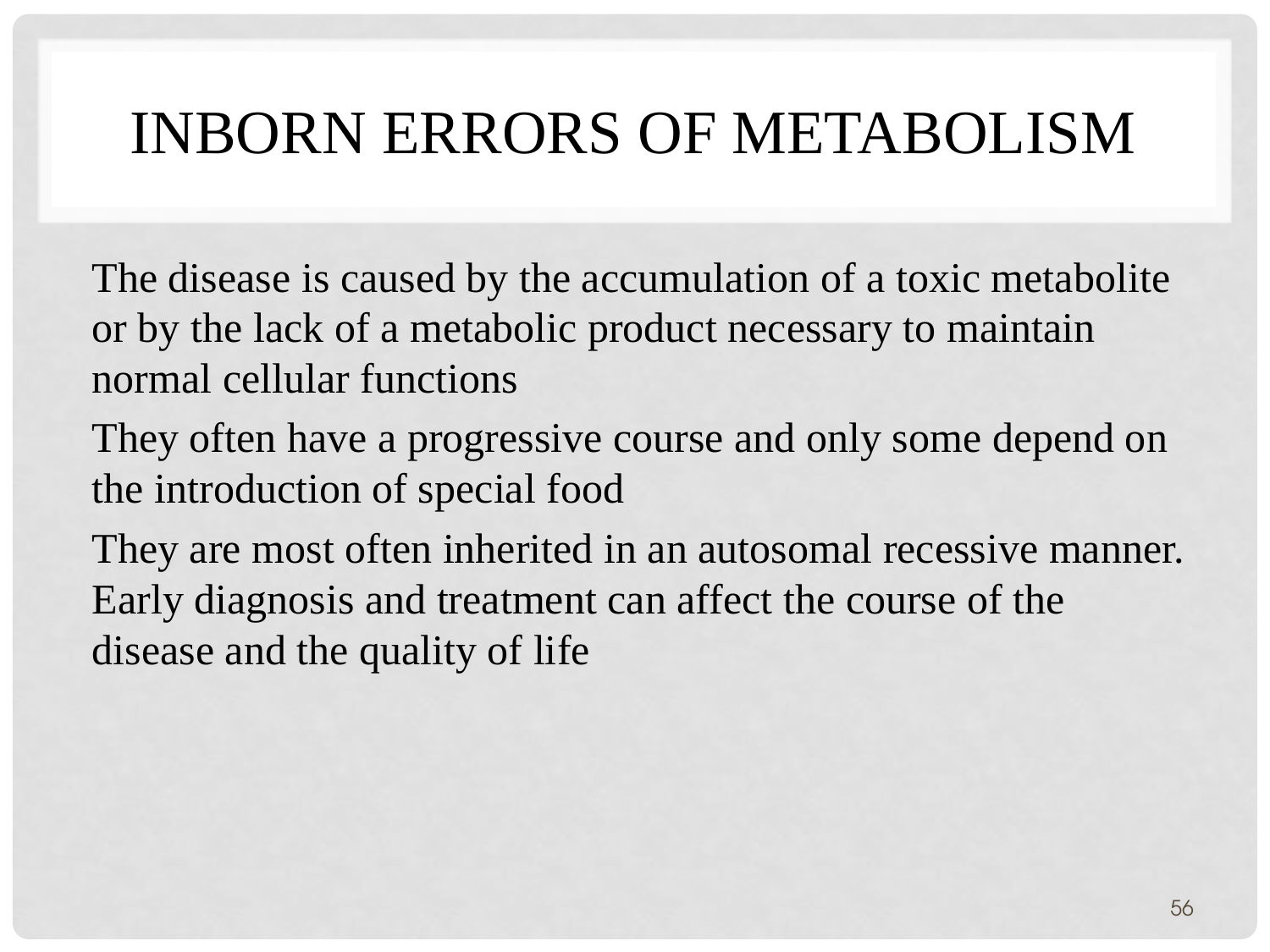

# Inborn errors of metabolism
The disease is caused by the accumulation of a toxic metabolite or by the lack of a metabolic product necessary to maintain normal cellular functions
They often have a progressive course and only some depend on the introduction of special food
They are most often inherited in an autosomal recessive manner. Early diagnosis and treatment can affect the course of the disease and the quality of life
56